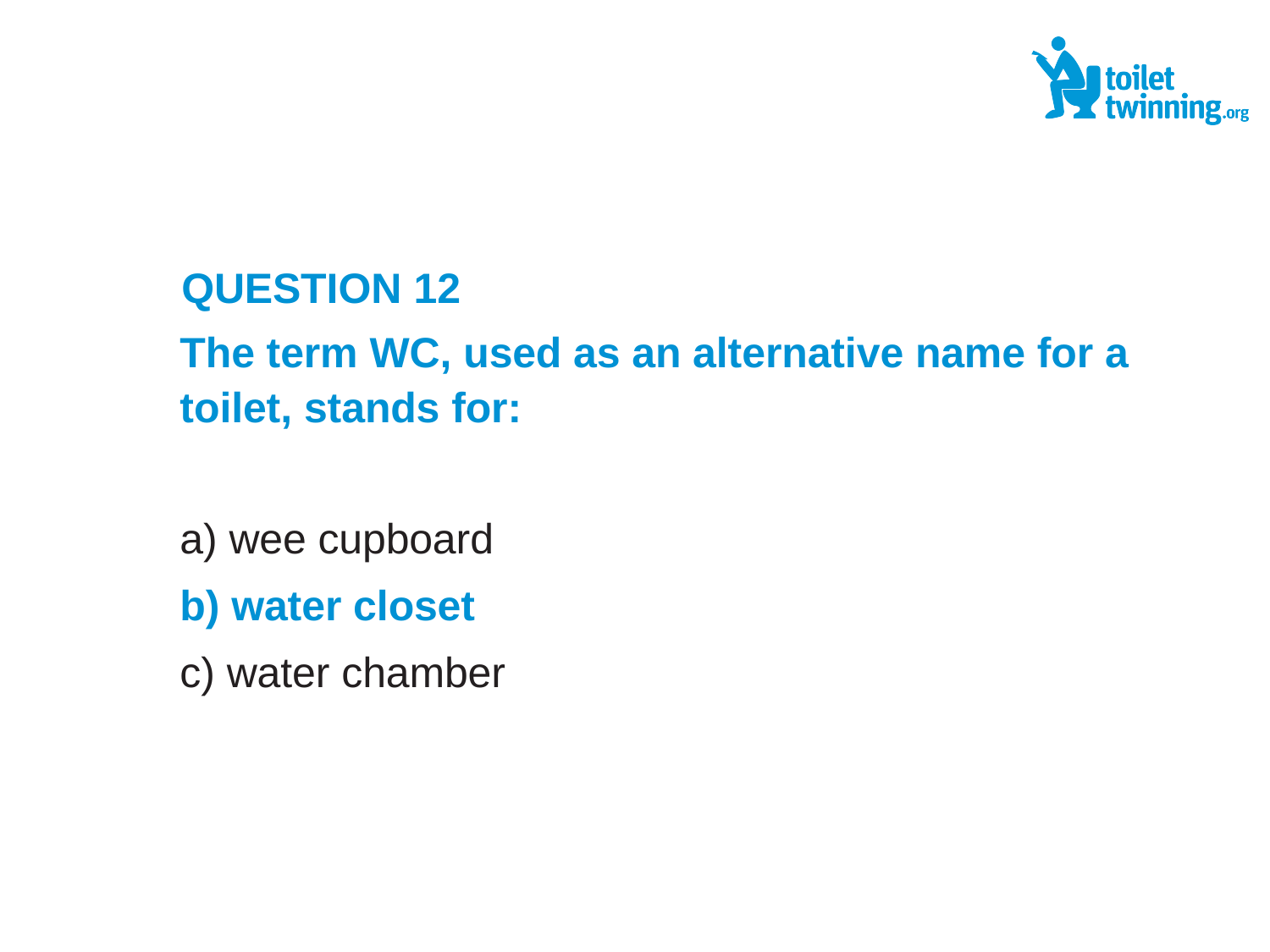

QUESTION 12
The term WC, used as an alternative name for a toilet, stands for:

a) wee cupboard
b) water closet
c) water chamber